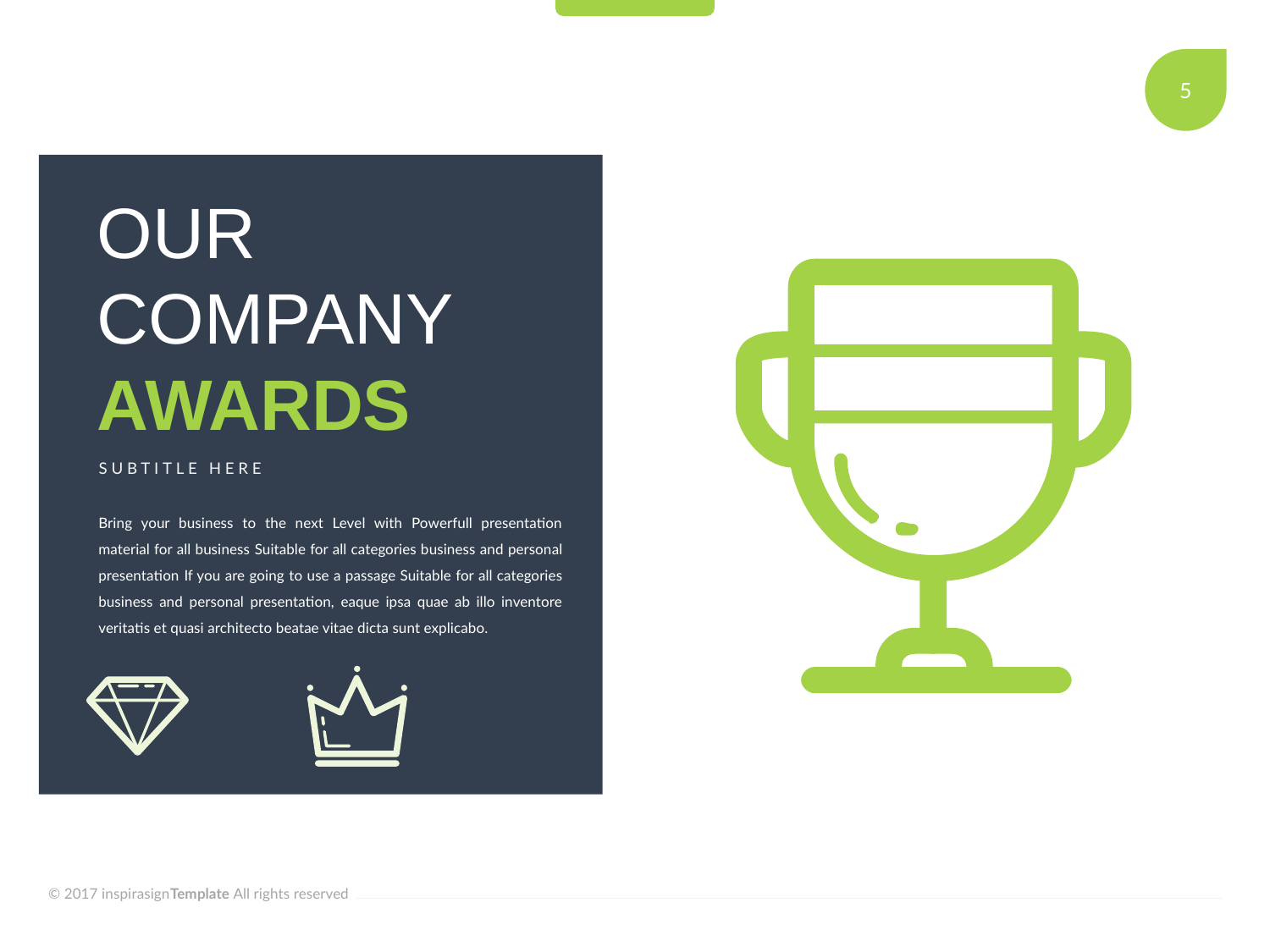

OUR
COMPANY
AWARDS

SUBTITLE HERE
Bring your business to the next Level with Powerfull presentation material for all business Suitable for all categories business and personal presentation If you are going to use a passage Suitable for all categories business and personal presentation, eaque ipsa quae ab illo inventore veritatis et quasi architecto beatae vitae dicta sunt explicabo.